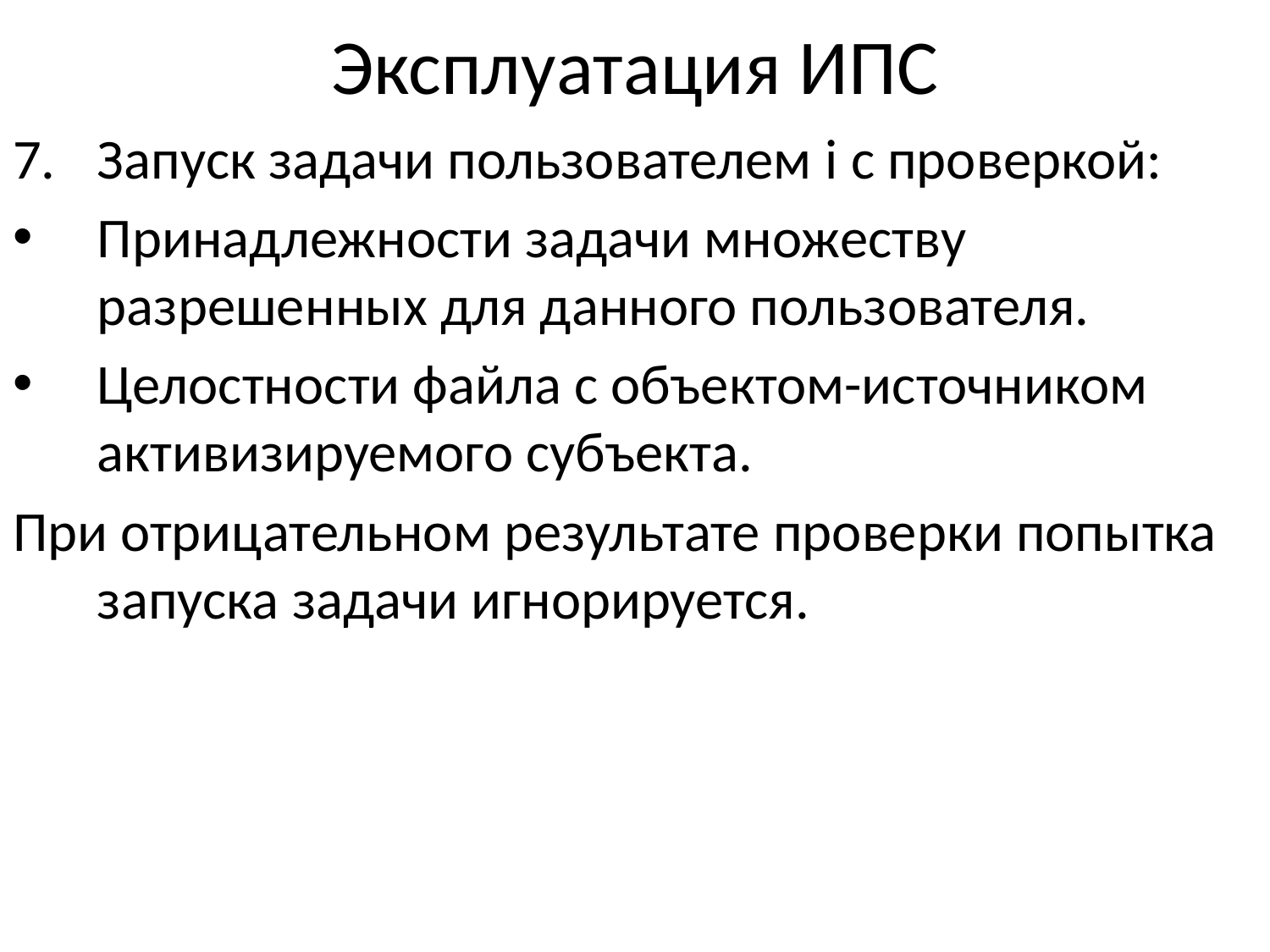

# Эксплуатация ИПС
Запуск задачи пользователем i с проверкой:
Принадлежности задачи множеству разрешенных для данного пользователя.
Целостности файла с объектом-источником активизируемого субъекта.
При отрицательном результате проверки попытка запуска задачи игнорируется.